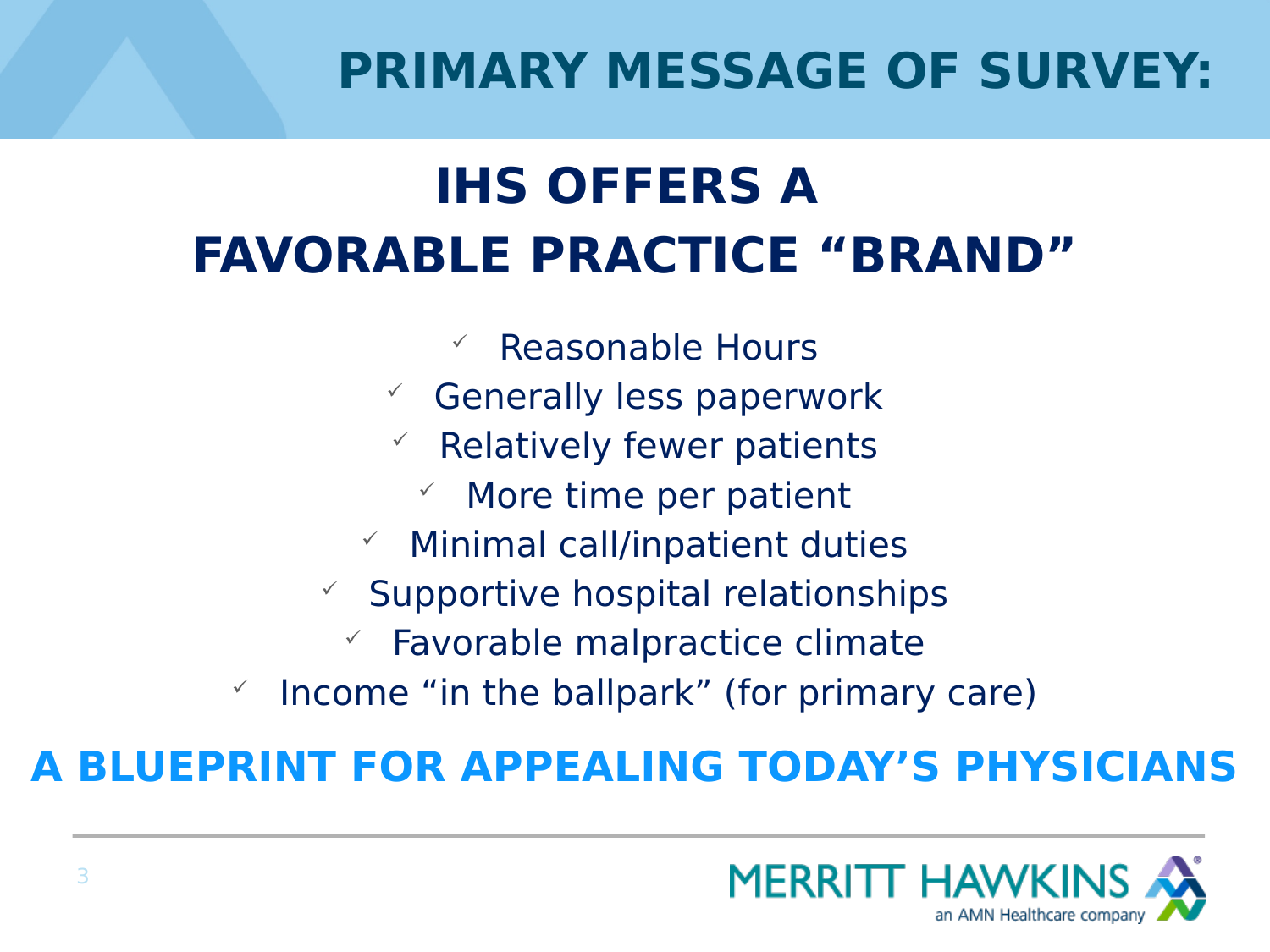

# PRIMARY MESSAGE OF SURVEY:
IHS OFFERS A
FAVORABLE PRACTICE “BRAND”

Reasonable Hours
Generally less paperwork
Relatively fewer patients
More time per patient
Minimal call/inpatient duties
Supportive hospital relationships
Favorable malpractice climate
Income “in the ballpark” (for primary care)

A BLUEPRINT FOR APPEALING TODAY’S PHYSICIANS
3